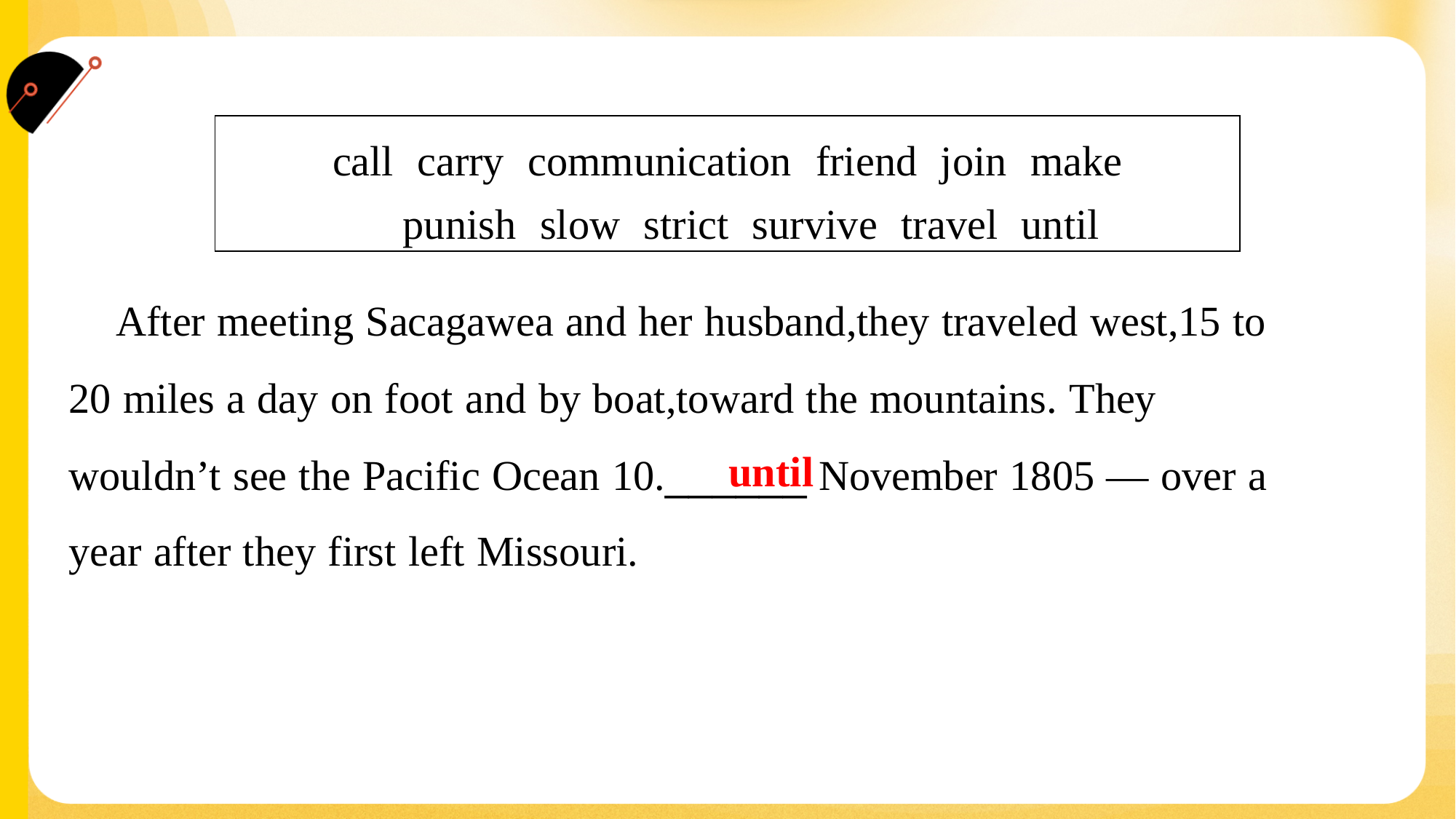

| call carry communication friend join make punish slow strict survive travel until |
| --- |
    After meeting Sacagawea and her husband,they traveled west,15 to
20 miles a day on foot and by boat,toward the mountains. They
wouldn’t see the Pacific Ocean 10.______ November 1805 — over a
year after they first left Missouri.#1.1.4
until